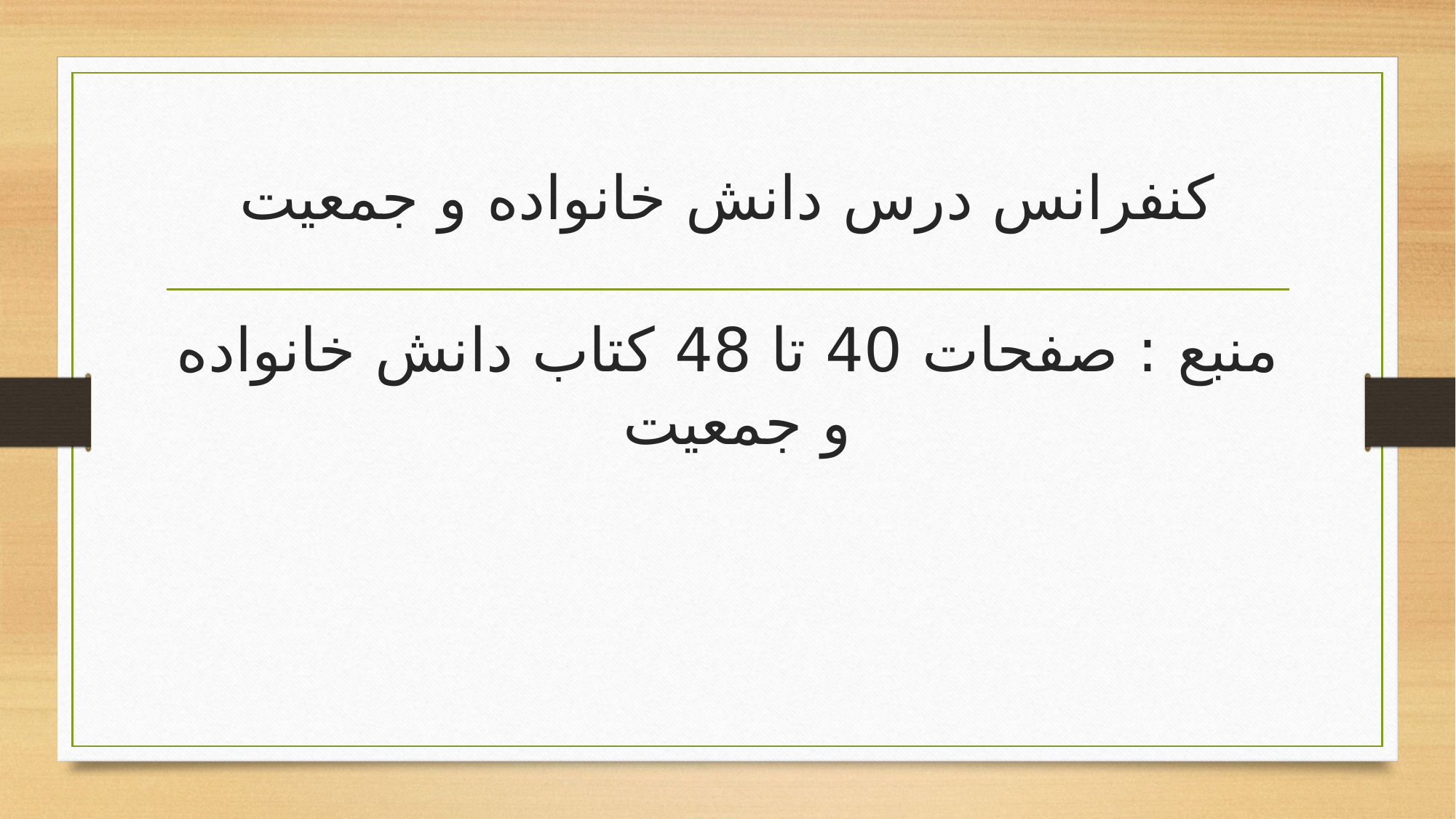

# کنفرانس درس دانش خانواده و جمعیت
منبع : صفحات 40 تا 48 کتاب دانش خانواده و جمعیت